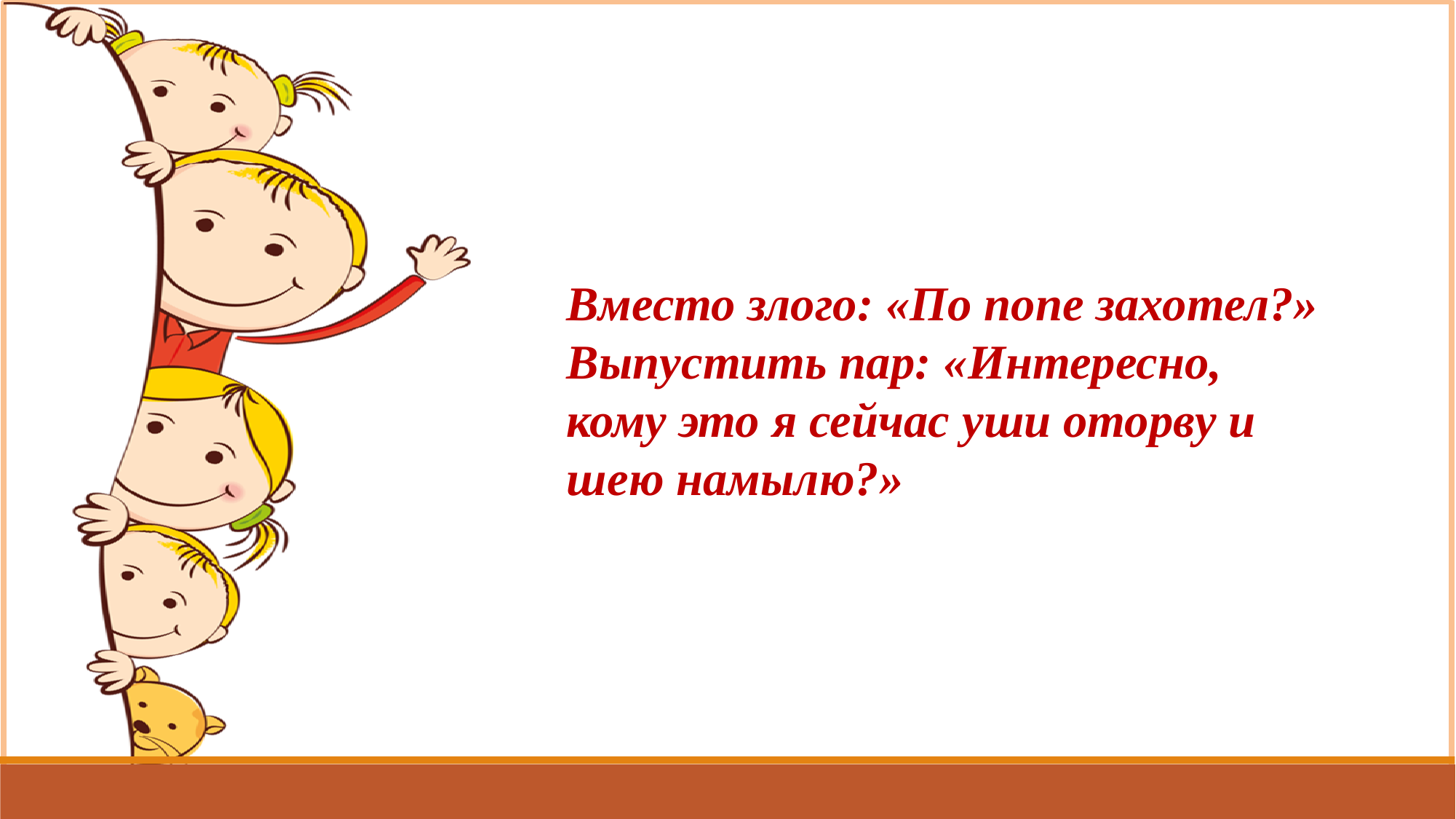

Вместо злого: «По попе захотел?»
Выпустить пар: «Интересно, кому это я сейчас уши оторву и шею намылю?»